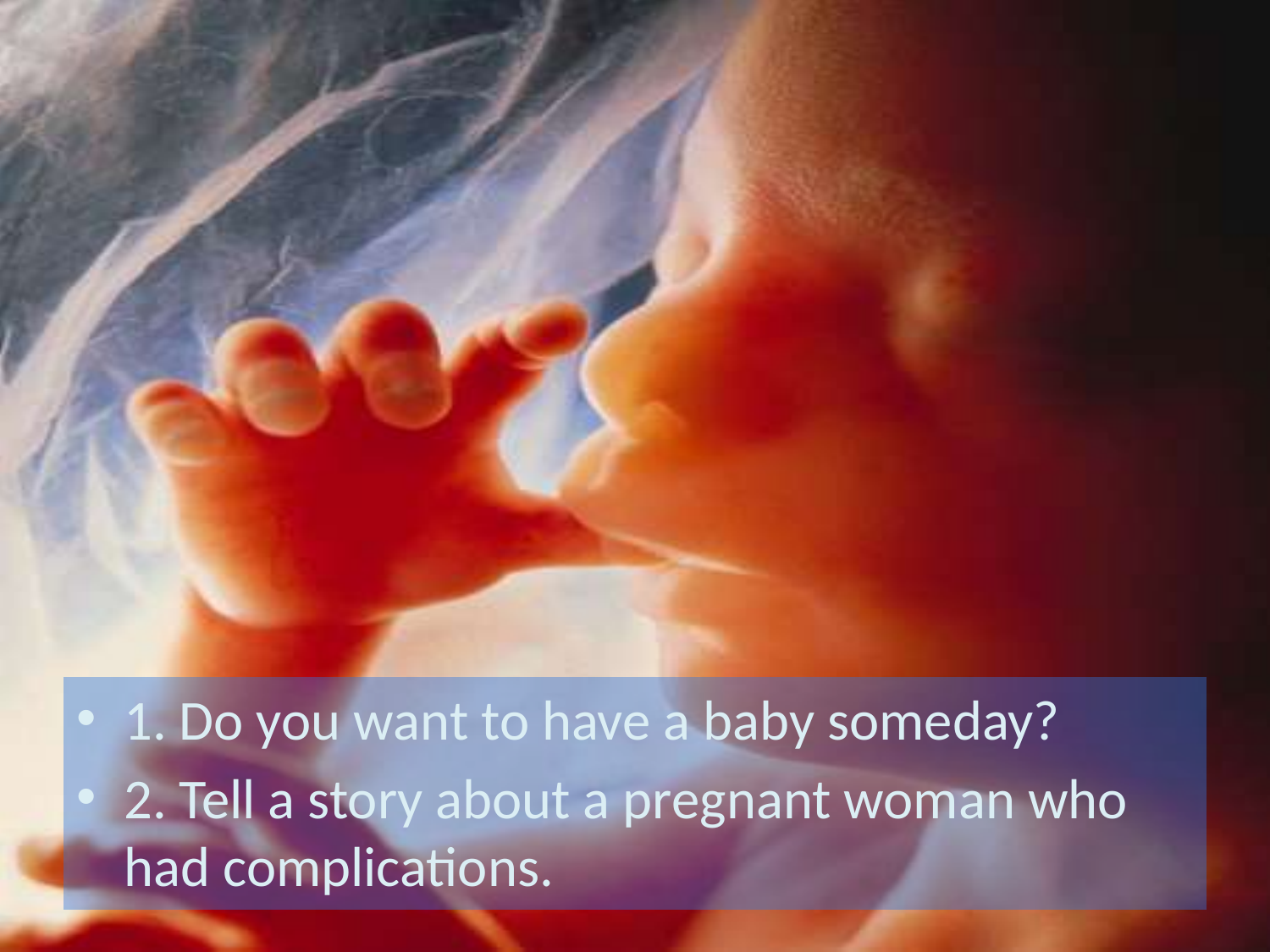

1. Do you want to have a baby someday?
2. Tell a story about a pregnant woman who had complications.